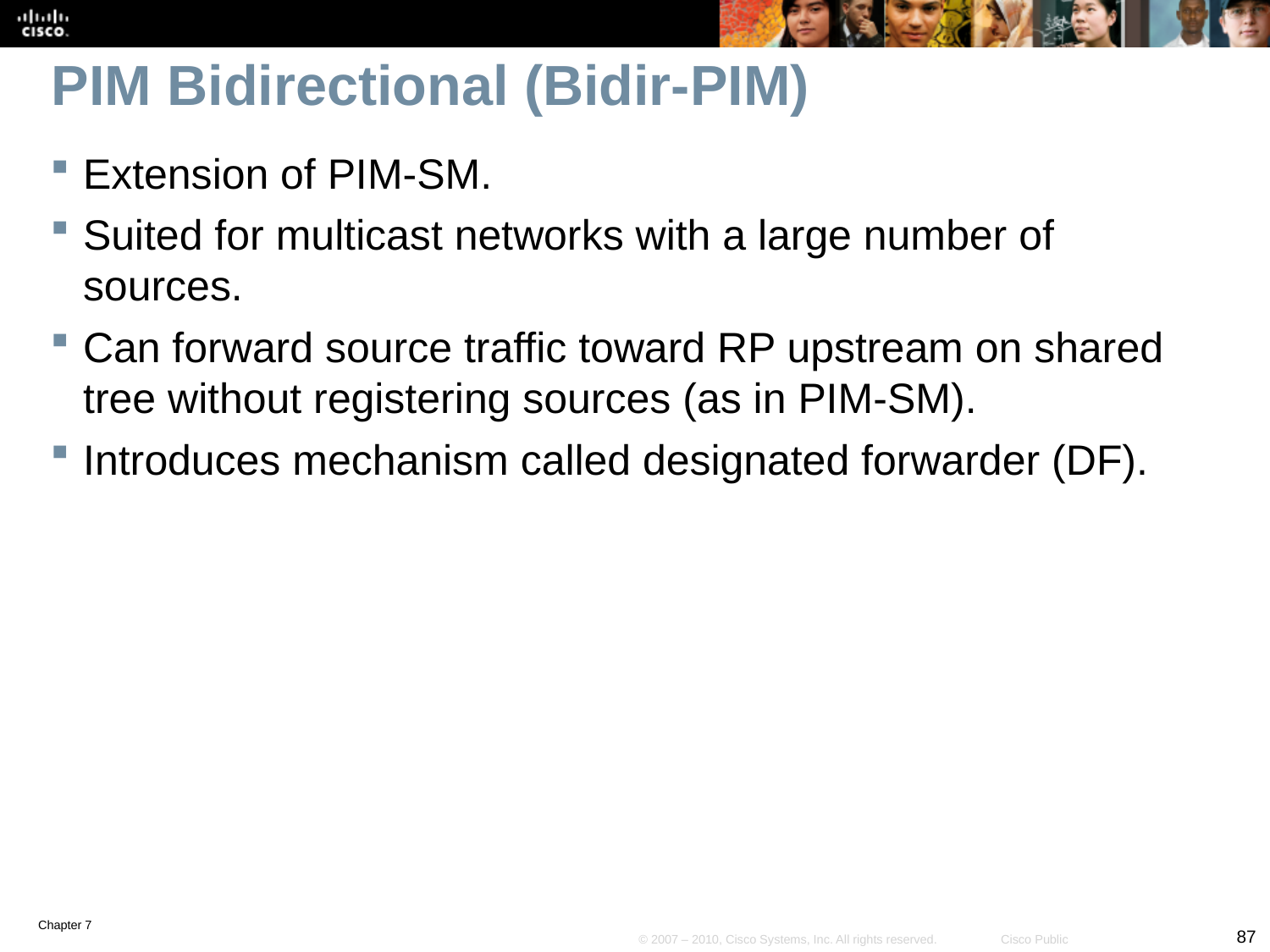

# PIM Bidirectional (Bidir-PIM)
Extension of PIM-SM.
Suited for multicast networks with a large number of sources.
Can forward source traffic toward RP upstream on shared tree without registering sources (as in PIM-SM).
Introduces mechanism called designated forwarder (DF).